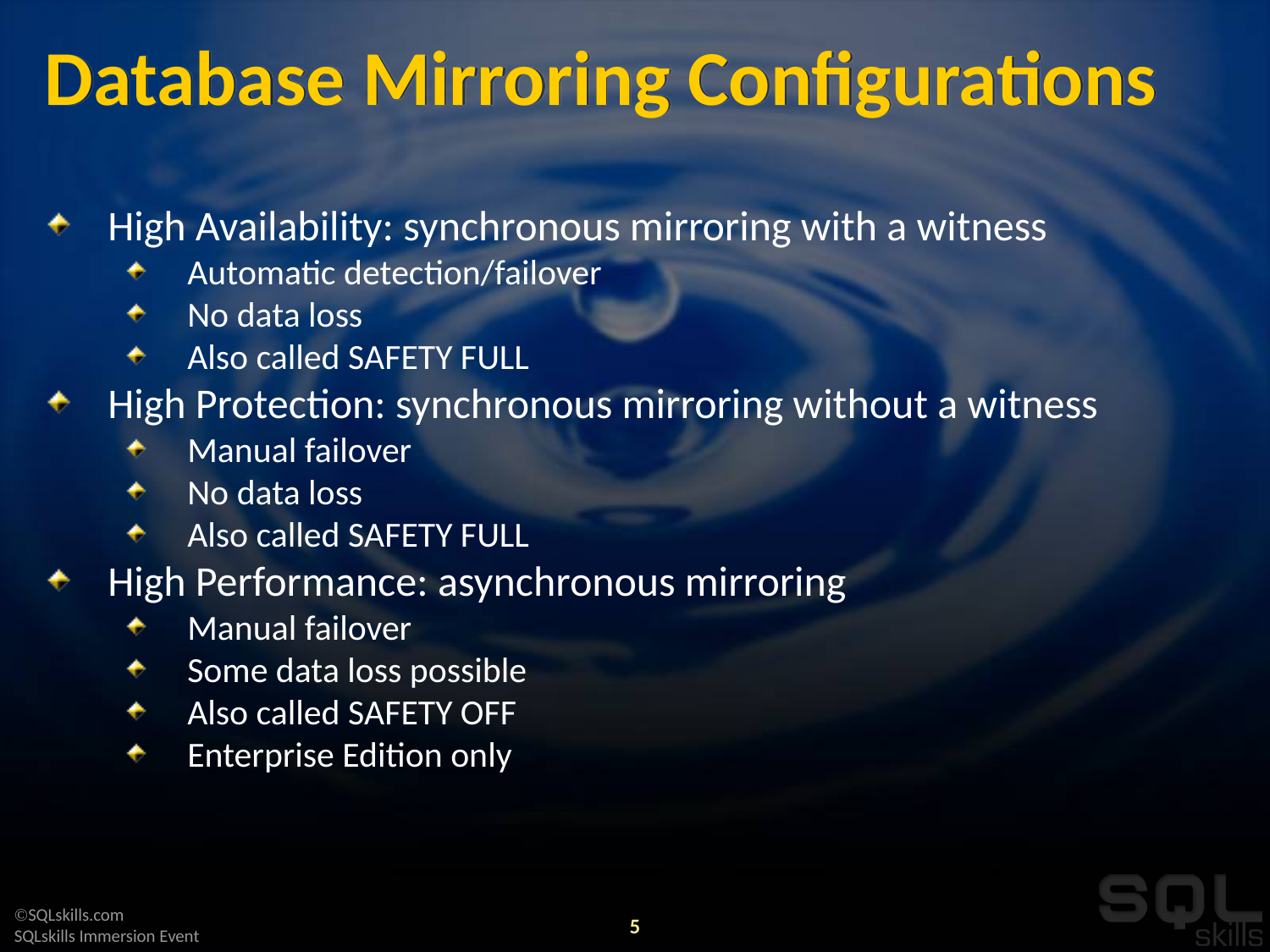

# Database Mirroring Configurations
High Availability: synchronous mirroring with a witness
Automatic detection/failover
No data loss
Also called SAFETY FULL
High Protection: synchronous mirroring without a witness
Manual failover
No data loss
Also called SAFETY FULL
High Performance: asynchronous mirroring
Manual failover
Some data loss possible
Also called SAFETY OFF
Enterprise Edition only
5